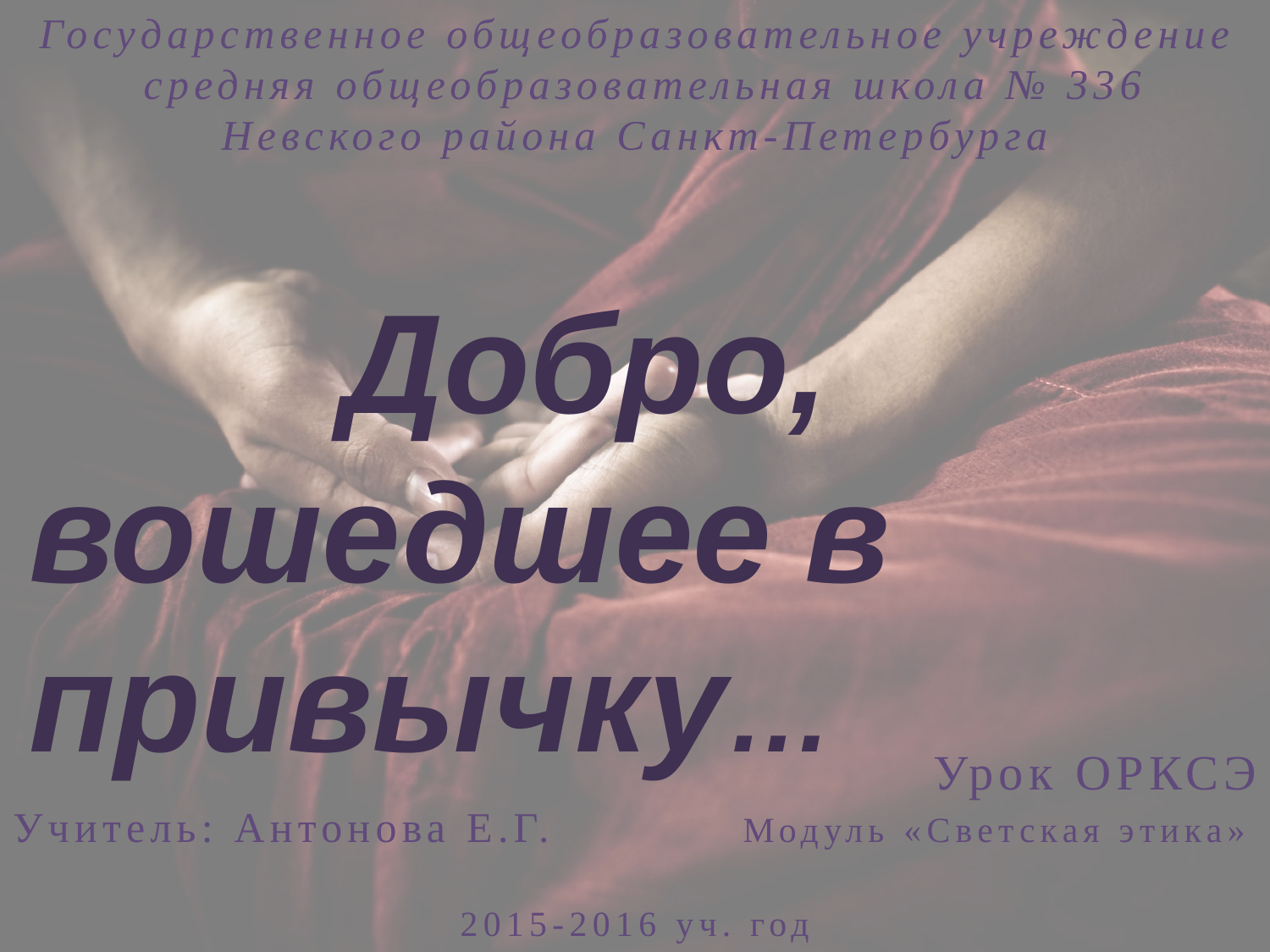

Государственное общеобразовательное учреждение
 средняя общеобразовательная школа № 336
Невского района Санкт-Петербурга
        Добро,
вошедшее в привычку…
Урок ОРКСЭ
Учитель: Антонова Е.Г.	      Модуль «Светская этика»

2015-2016 уч. год